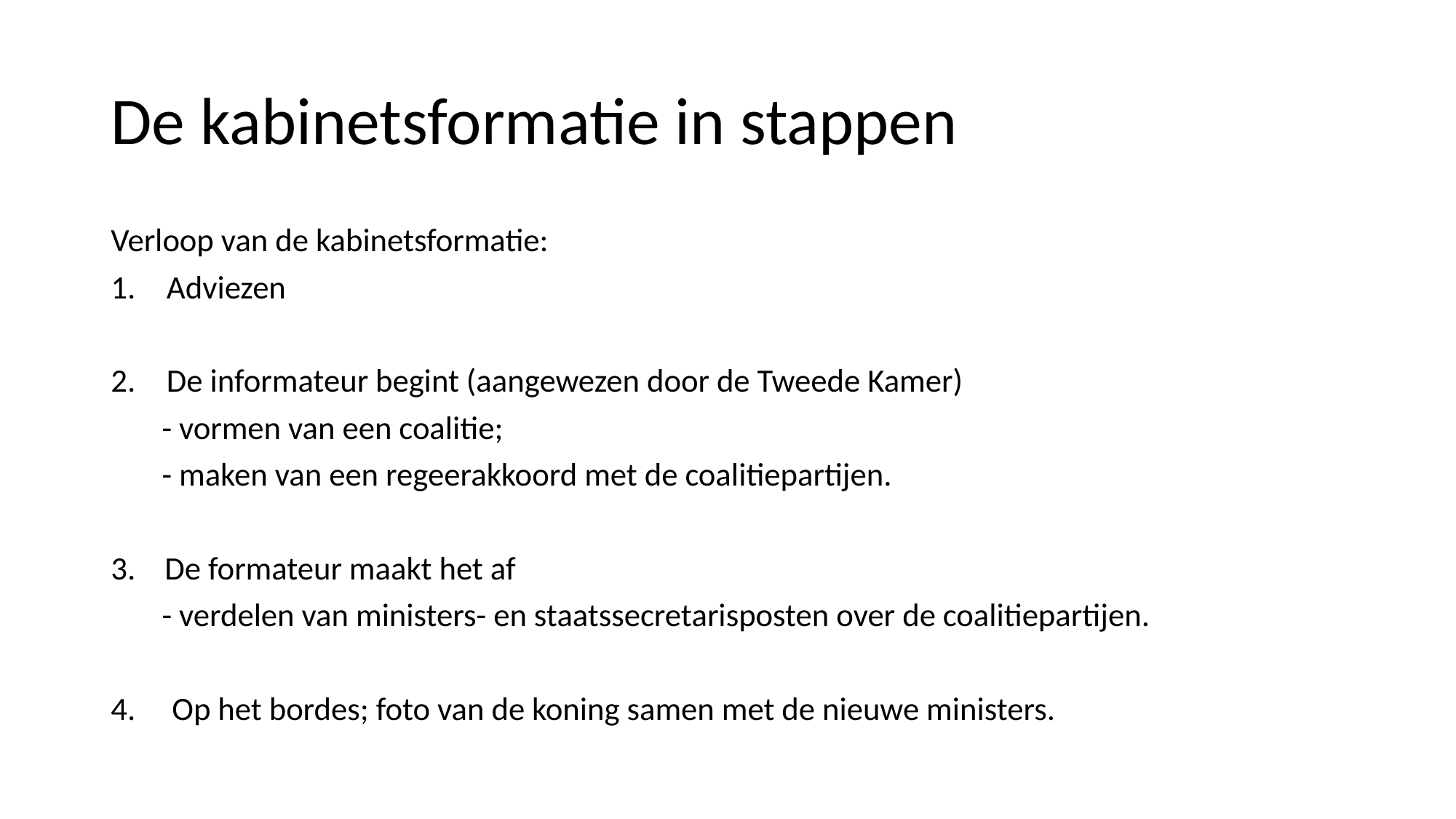

# De kabinetsformatie in stappen
Verloop van de kabinetsformatie:
Adviezen

De informateur begint (aangewezen door de Tweede Kamer)
       - vormen van een coalitie;
       - maken van een regeerakkoord met de coalitiepartijen.

3.    De formateur maakt het af
       - verdelen van ministers- en staatssecretarisposten over de coalitiepartijen.

4.     Op het bordes; foto van de koning samen met de nieuwe ministers.